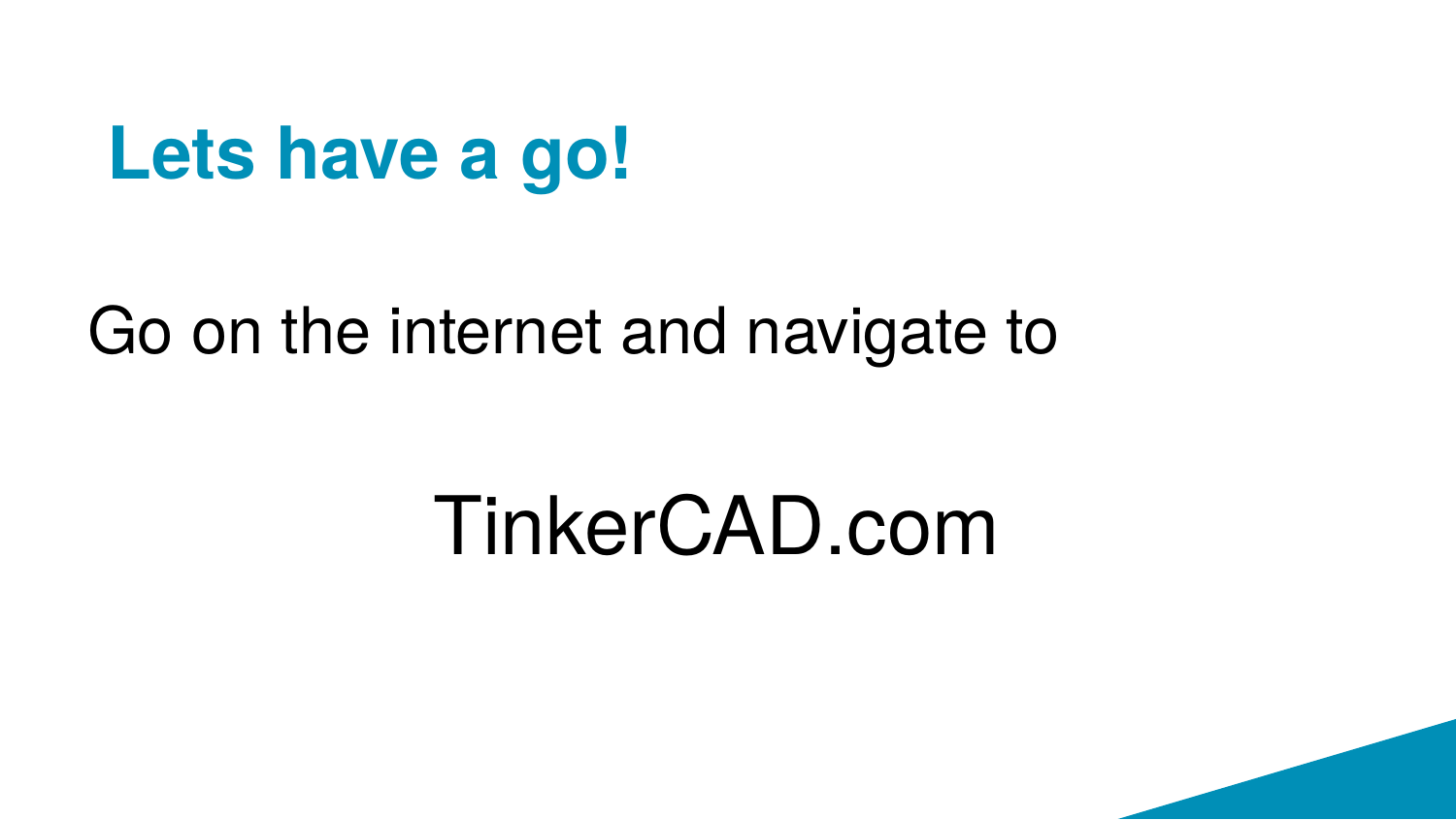

# Lets have a go!

Go on the internet and navigate to

TinkerCAD.com